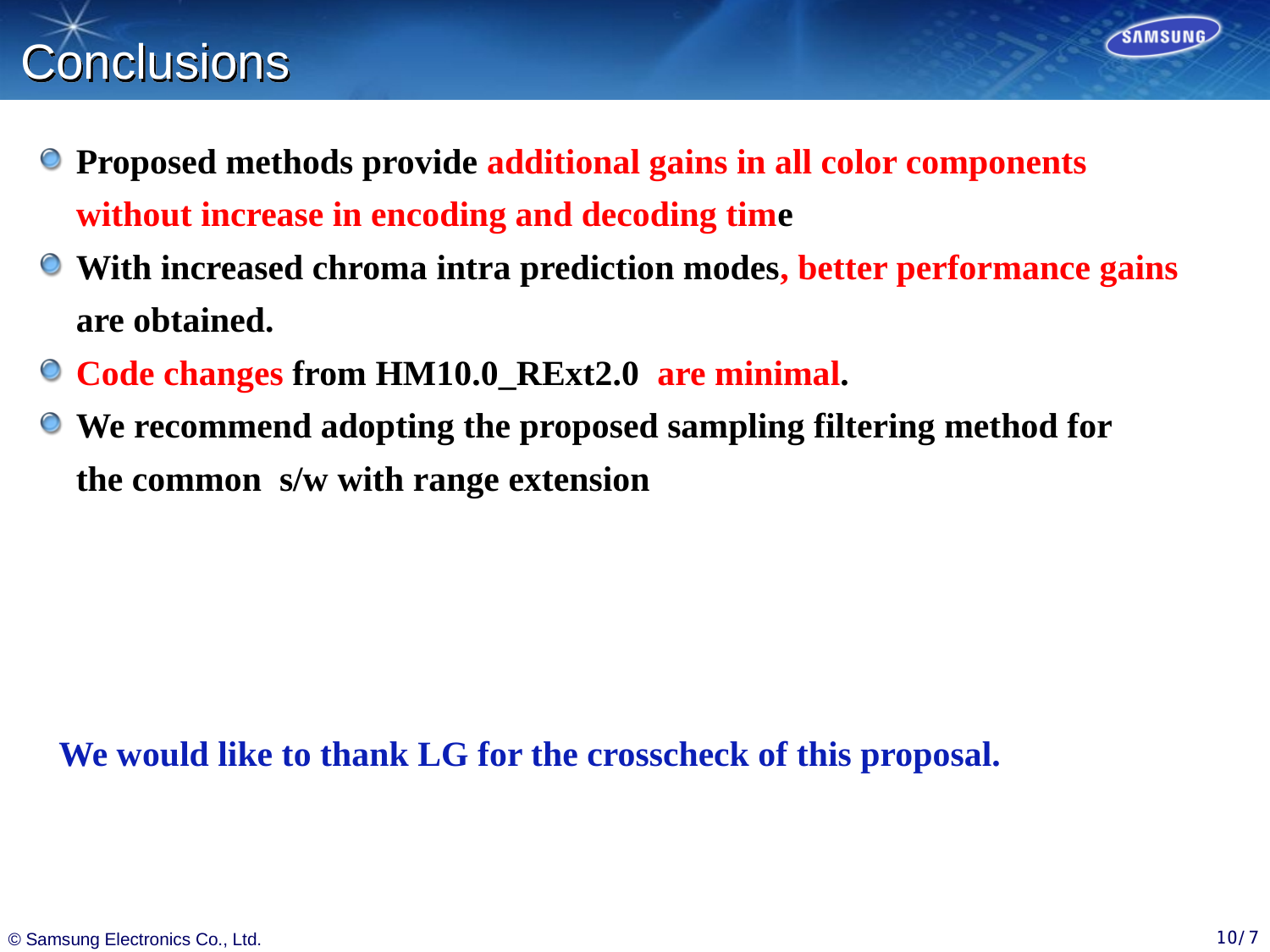

# Conclusions
Proposed methods provide additional gains in all color components           without increase in encoding and decoding time
With increased chroma intra prediction modes, better performance gains are obtained.
Code changes from HM10.0_RExt2.0  are minimal.
We recommend adopting the proposed sampling filtering method for          the common  s/w with range extension
We would like to thank LG for the crosscheck of this proposal.